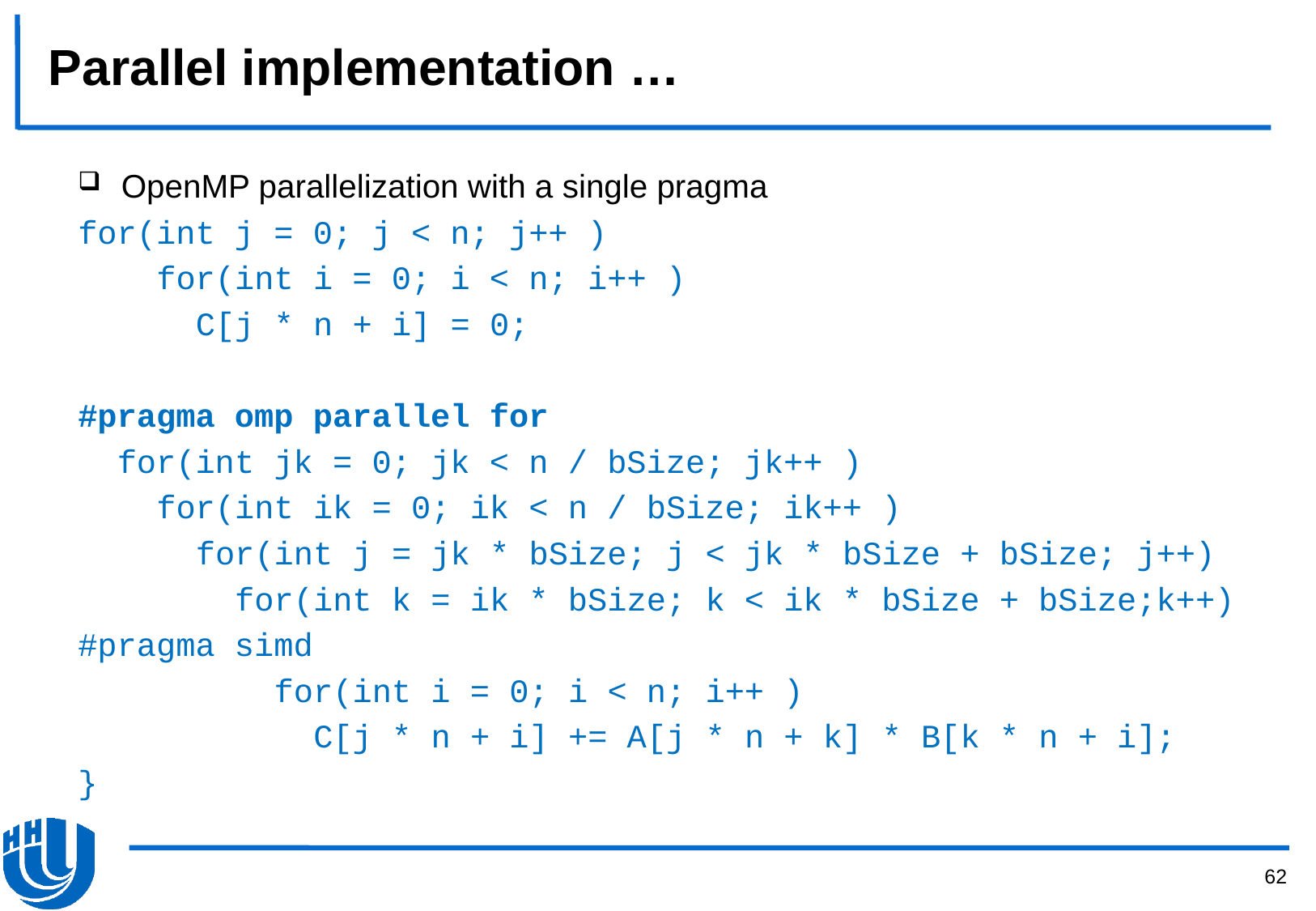

# Parallel implementation …
OpenMP parallelization with a single pragma
for(int j = 0; j < n; j++ )
    for(int i = 0; i < n; i++ )
      C[j * n + i] = 0;

#pragma omp parallel for
  for(int jk = 0; jk < n / bSize; jk++ )
    for(int ik = 0; ik < n / bSize; ik++ )
      for(int j = jk * bSize; j < jk * bSize + bSize; j++)
        for(int k = ik * bSize; k < ik * bSize + bSize;k++)
#pragma simd
          for(int i = 0; i < n; i++ )
            C[j * n + i] += A[j * n + k] * B[k * n + i];
}